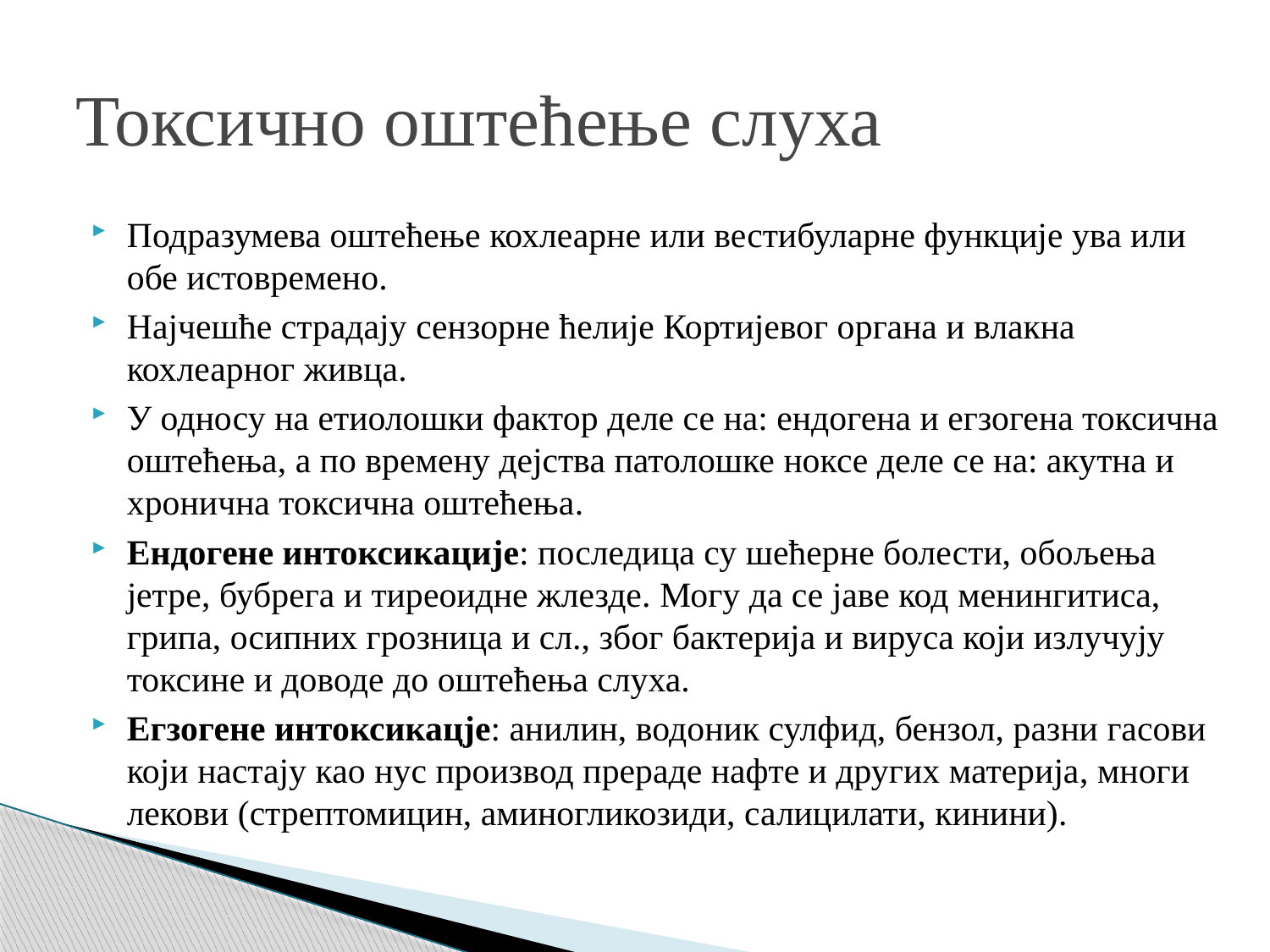

# Токсично оштећење слуха
Подразумева оштећење кохлеарне или вестибуларне функције ува или обе истовремено.
Најчешће страдају сензорне ћелије Кортијевог органа и влакна кохлеарног живца.
У односу на етиолошки фактор деле се на: ендогена и егзогена токсична оштећења, а по времену дејства патолошке ноксе деле се на: акутна и хронична токсична оштећења.
Ендогене интоксикације: последица су шећерне болести, обољења јетре, бубрега и тиреоидне жлезде. Могу да се јаве код менингитиса, грипа, осипних грозница и сл., због бактерија и вируса који излучују токсине и доводе до оштећења слуха.
Егзогене интоксикацје: анилин, водоник сулфид, бензол, разни гасови који настају као нус производ прераде нафте и других материја, многи лекови (стрептомицин, аминогликозиди, салицилати, кинини).